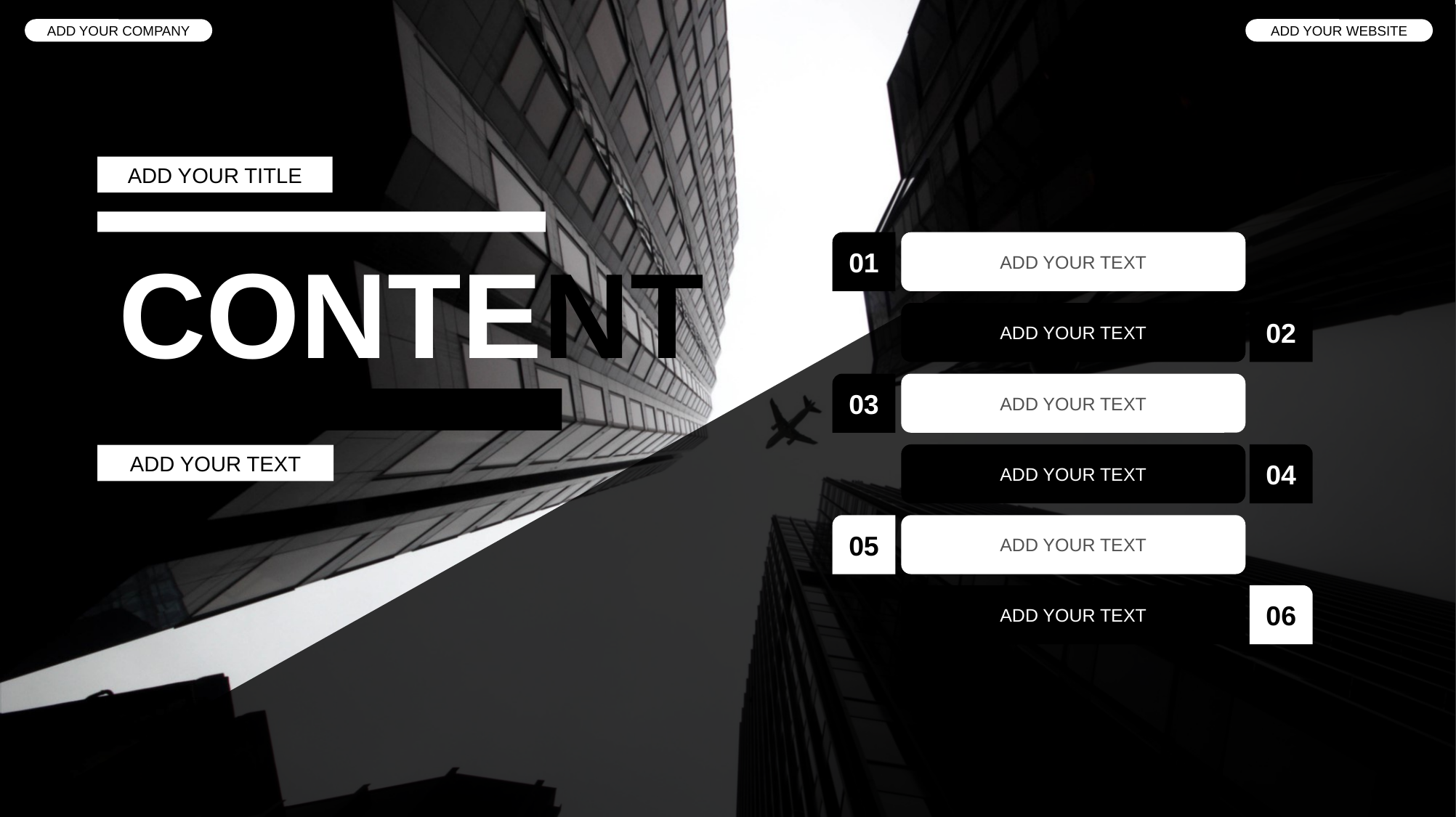

ADD YOUR COMPANY
ADD YOUR WEBSITE
ADD YOUR TITLE

CONTENT
01
ADD YOUR TEXT
ADD YOUR TEXT
02
03
ADD YOUR TEXT

ADD YOUR TEXT
04
ADD YOUR TEXT
05
ADD YOUR TEXT
ADD YOUR TEXT
06